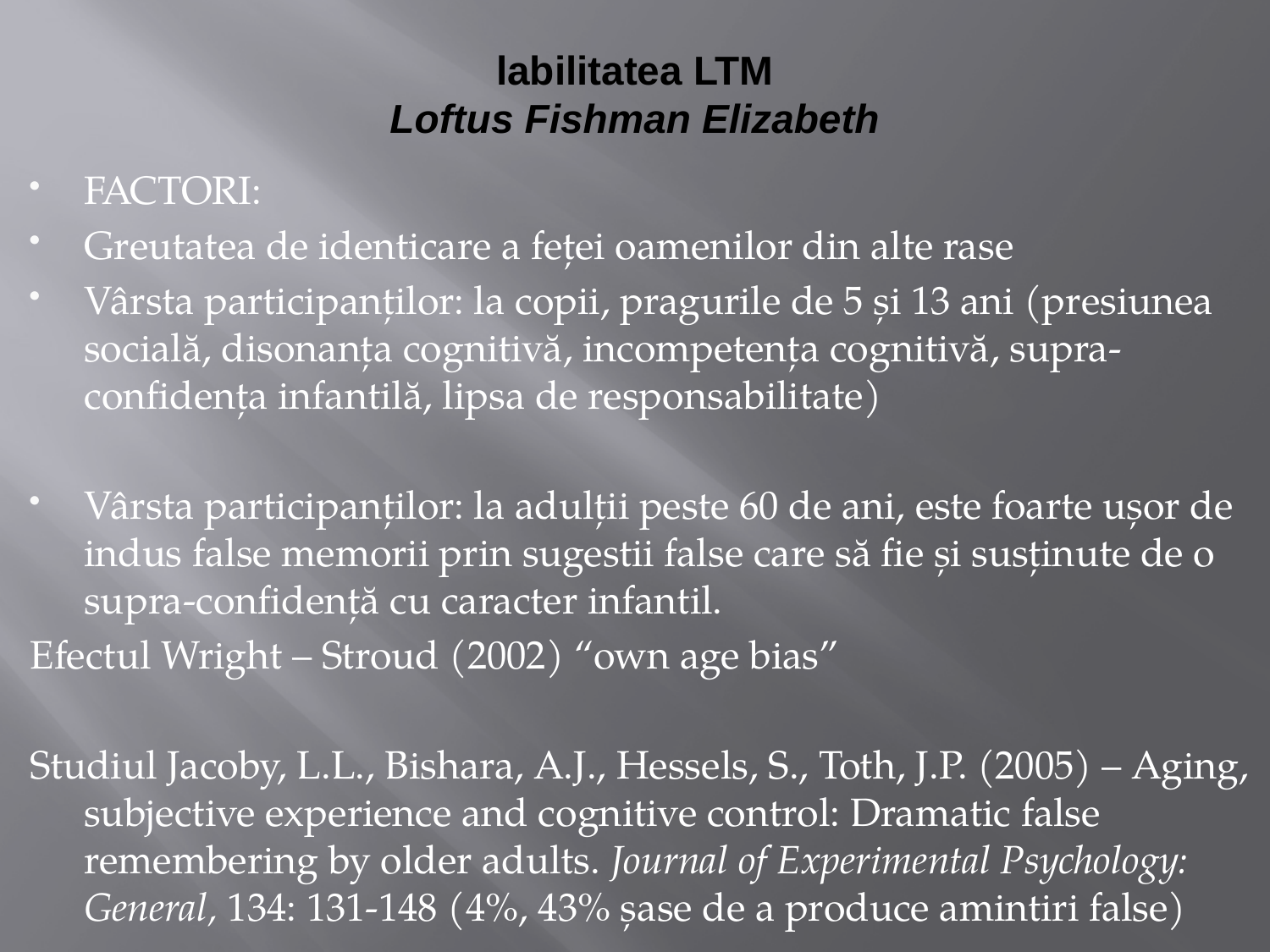

# labilitatea LTM Loftus Fishman Elizabeth
FACTORI:
Greutatea de identicare a feţei oamenilor din alte rase
Vârsta participanţilor: la copii, pragurile de 5 şi 13 ani (presiunea socială, disonanţa cognitivă, incompetenţa cognitivă, supra-confidenţa infantilă, lipsa de responsabilitate)

Vârsta participanţilor: la adulţii peste 60 de ani, este foarte uşor de indus false memorii prin sugestii false care să fie şi susţinute de o supra-confidenţă cu caracter infantil.
Efectul Wright – Stroud (2002) “own age bias”

Studiul Jacoby, L.L., Bishara, A.J., Hessels, S., Toth, J.P. (2005) – Aging, subjective experience and cognitive control: Dramatic false remembering by older adults. Journal of Experimental Psychology: General, 134: 131-148 (4%, 43% şase de a produce amintiri false)